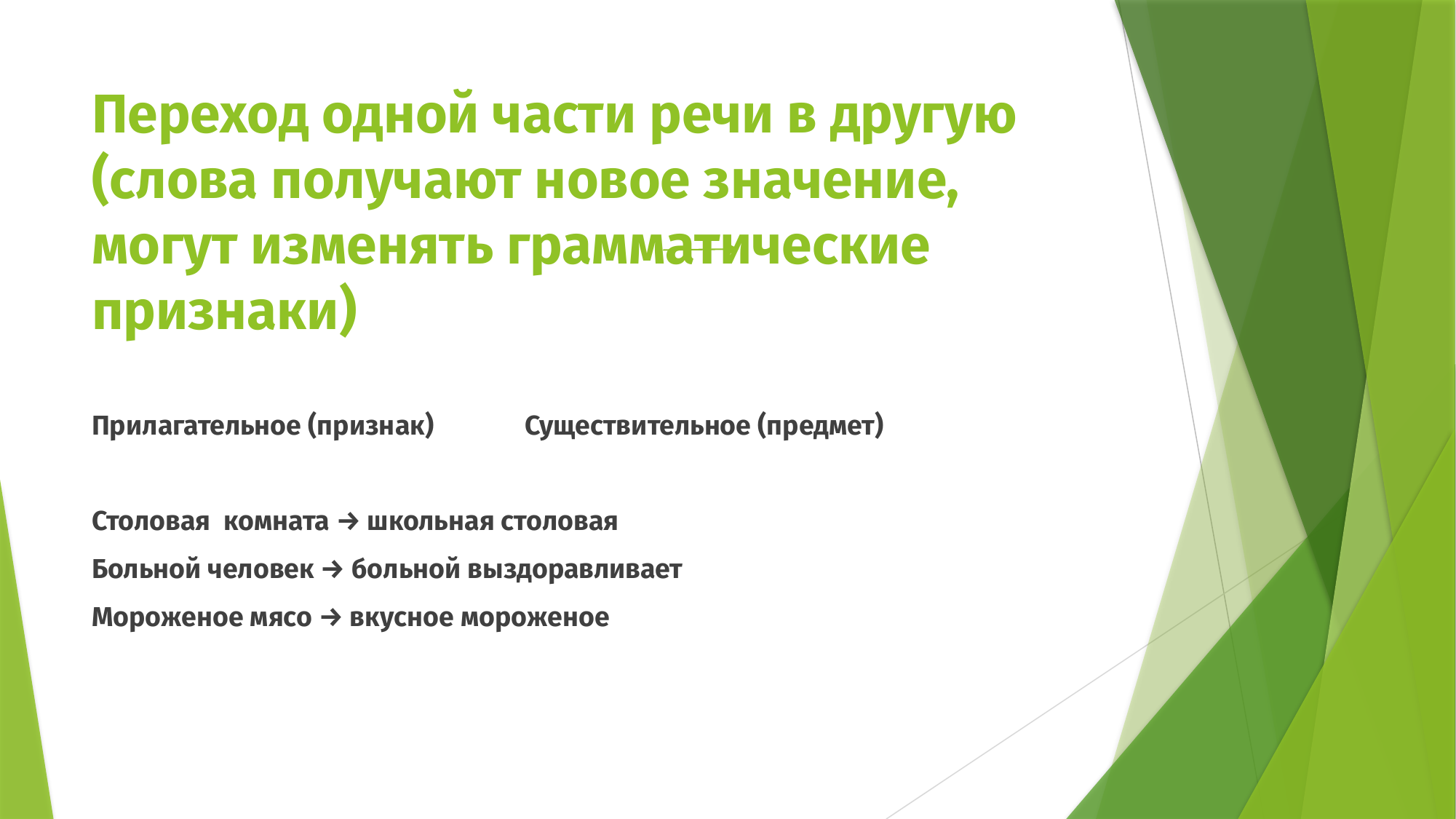

# Переход одной части речи в другую (слова получают новое значение, могут изменять грамматические признаки)

Прилагательное (признак)              Существительное (предмет)

Столовая  комната → школьная столовая
Больной человек → больной выздоравливает
Мороженое мясо → вкусное мороженое